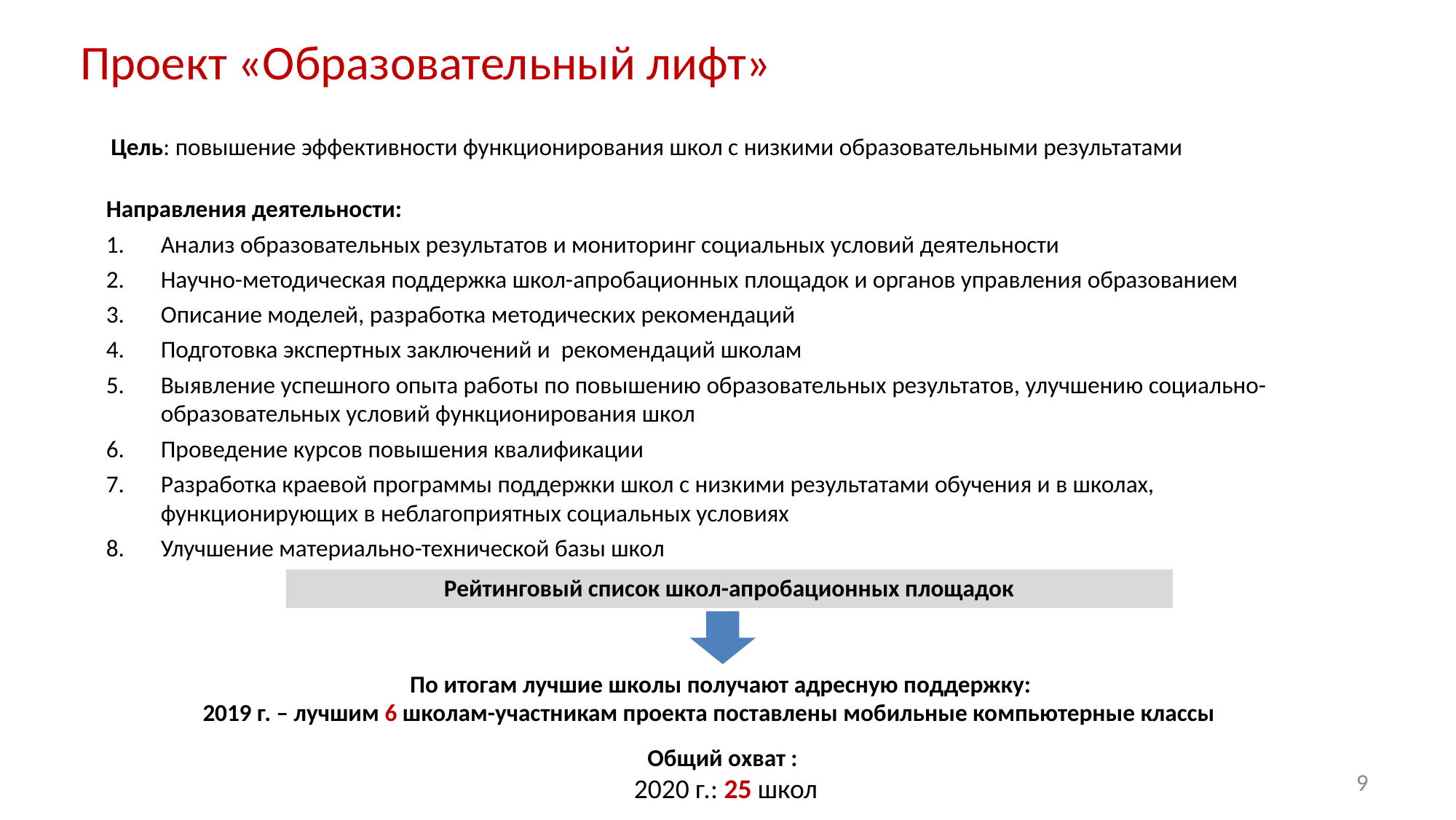

# Проект «Образовательный лифт»
Цель: повышение эффективности функционирования школ с низкими образовательными результатами
Направления деятельности:
Анализ образовательных результатов и мониторинг социальных условий деятельности
Научно-методическая поддержка школ-апробационных площадок и органов управления образованием
Описание моделей, разработка методических рекомендаций
Подготовка экспертных заключений и  рекомендаций школам
Выявление успешного опыта работы по повышению образовательных результатов, улучшению социально-образовательных условий функционирования школ
Проведение курсов повышения квалификации
Разработка краевой программы поддержки школ с низкими результатами обучения и в школах, функционирующих в неблагоприятных социальных условиях
Улучшение материально-технической базы школ
Рейтинговый список школ-апробационных площадок

По итогам лучшие школы получают адресную поддержку:
2019 г. – лучшим 6 школам-участникам проекта поставлены мобильные компьютерные классы
Общий охват :
 2020 г.: 25 школ
9